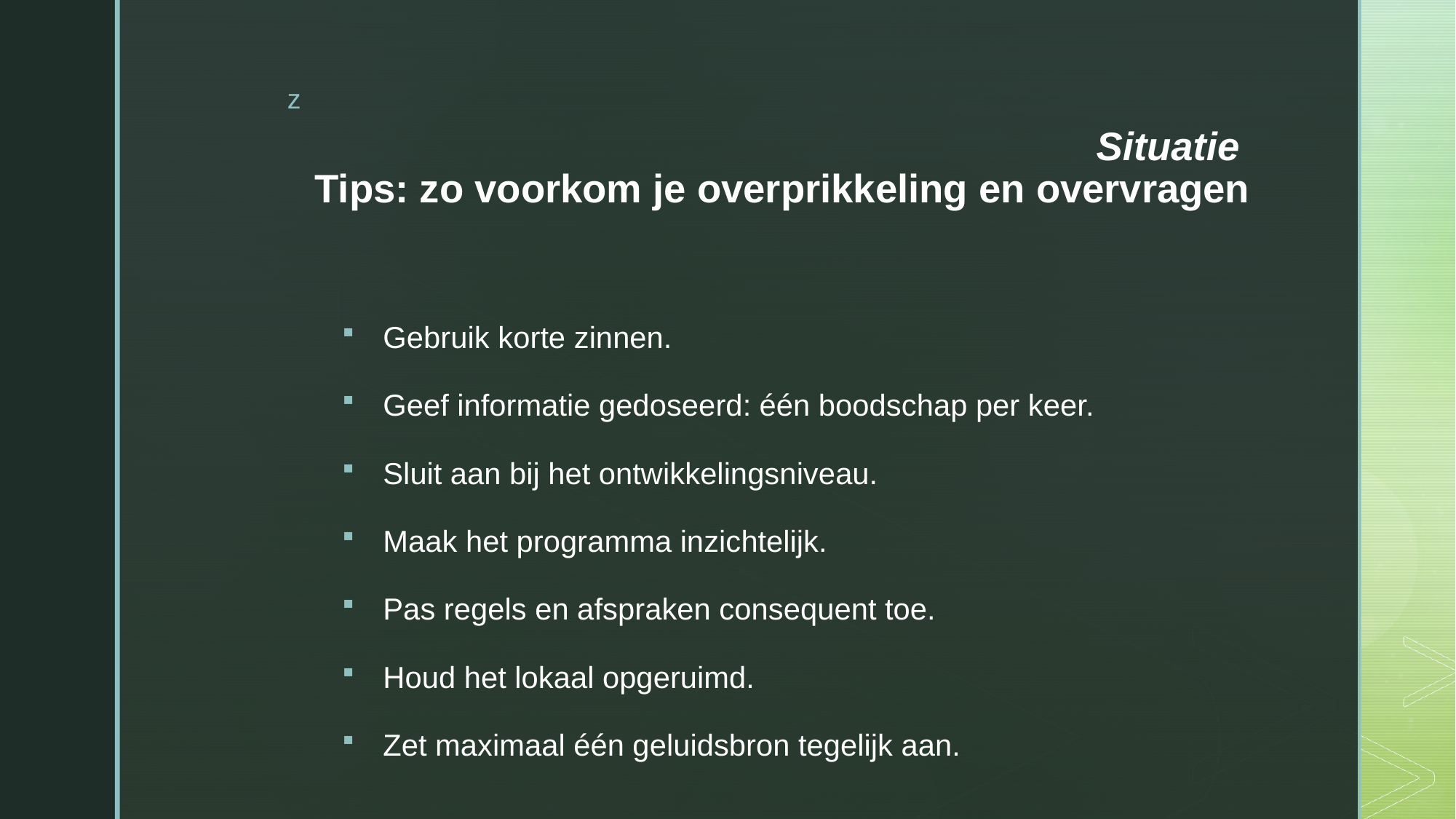

# Situatie Tips: zo voorkom je overprikkeling en overvragen
Gebruik korte zinnen.
Geef informatie gedoseerd: één boodschap per keer.
Sluit aan bij het ontwikkelingsniveau.
Maak het programma inzichtelijk.
Pas regels en afspraken consequent toe.
Houd het lokaal opgeruimd.
Zet maximaal één geluidsbron tegelijk aan.